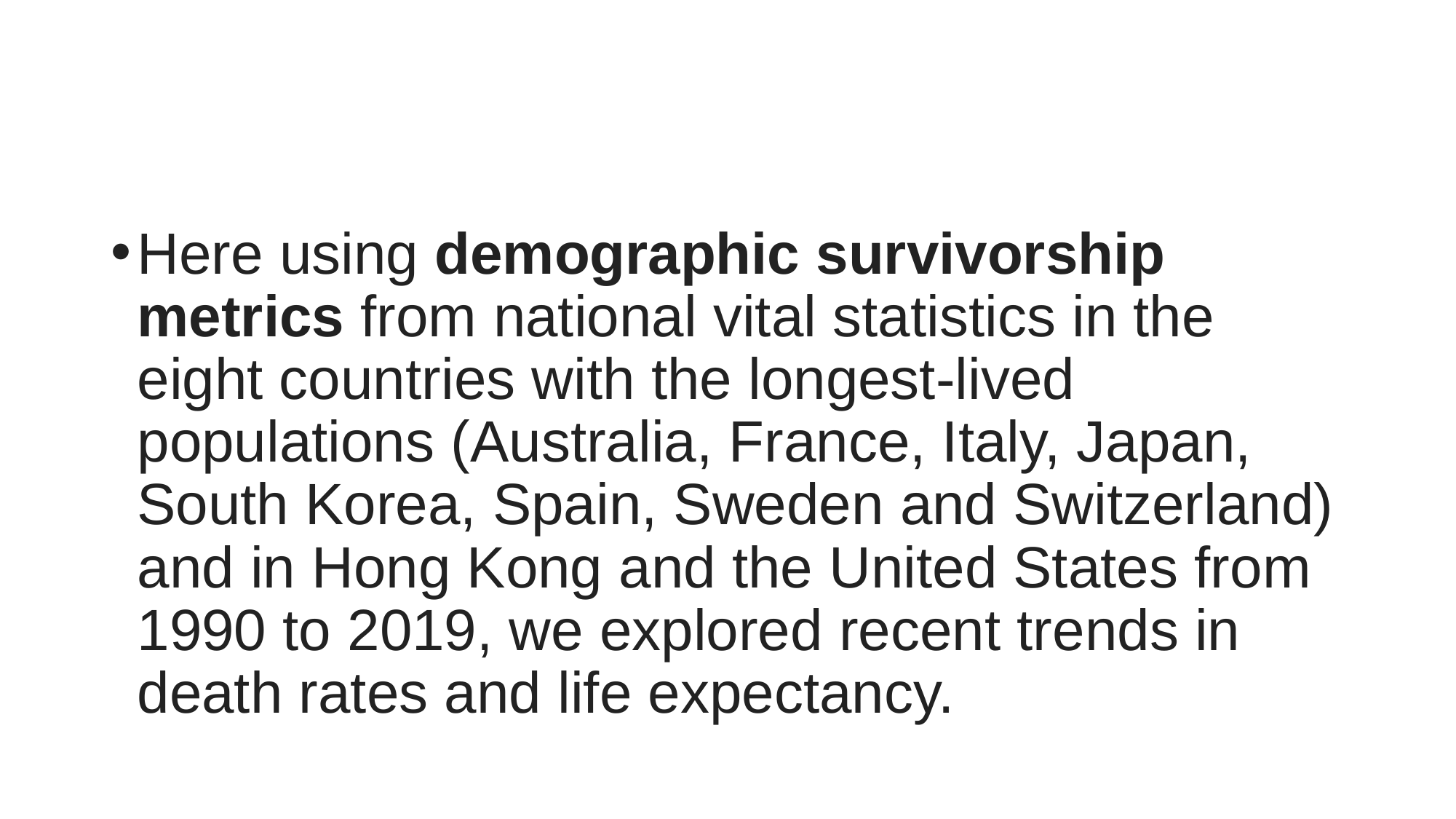

#
Here using demographic survivorship metrics from national vital statistics in the eight countries with the longest-lived populations (Australia, France, Italy, Japan, South Korea, Spain, Sweden and Switzerland) and in Hong Kong and the United States from 1990 to 2019, we explored recent trends in death rates and life expectancy.